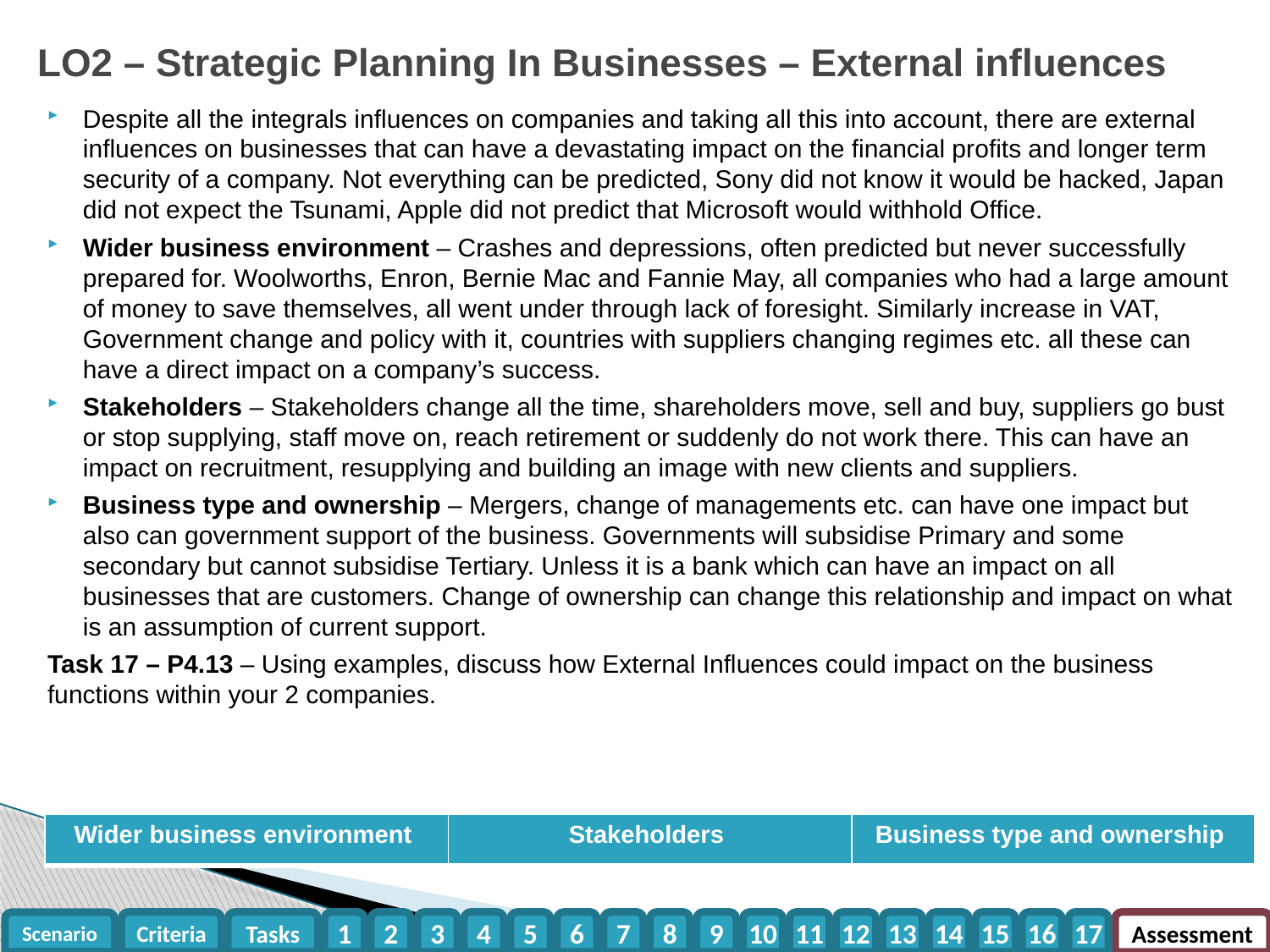

LO2 – Strategic Planning In Businesses – External influences
Despite all the integrals influences on companies and taking all this into account, there are external influences on businesses that can have a devastating impact on the financial profits and longer term security of a company. Not everything can be predicted, Sony did not know it would be hacked, Japan did not expect the Tsunami, Apple did not predict that Microsoft would withhold Office.
Wider business environment – Crashes and depressions, often predicted but never successfully prepared for. Woolworths, Enron, Bernie Mac and Fannie May, all companies who had a large amount of money to save themselves, all went under through lack of foresight. Similarly increase in VAT, Government change and policy with it, countries with suppliers changing regimes etc. all these can have a direct impact on a company’s success.
Stakeholders – Stakeholders change all the time, shareholders move, sell and buy, suppliers go bust or stop supplying, staff move on, reach retirement or suddenly do not work there. This can have an impact on recruitment, resupplying and building an image with new clients and suppliers.
Business type and ownership – Mergers, change of managements etc. can have one impact but also can government support of the business. Governments will subsidise Primary and some secondary but cannot subsidise Tertiary. Unless it is a bank which can have an impact on all businesses that are customers. Change of ownership can change this relationship and impact on what is an assumption of current support.
Task 17 – P4.13 – Using examples, discuss how External Influences could impact on the business functions within your 2 companies.
| Wider business environment | Stakeholders | Business type and ownership |
| --- | --- | --- |